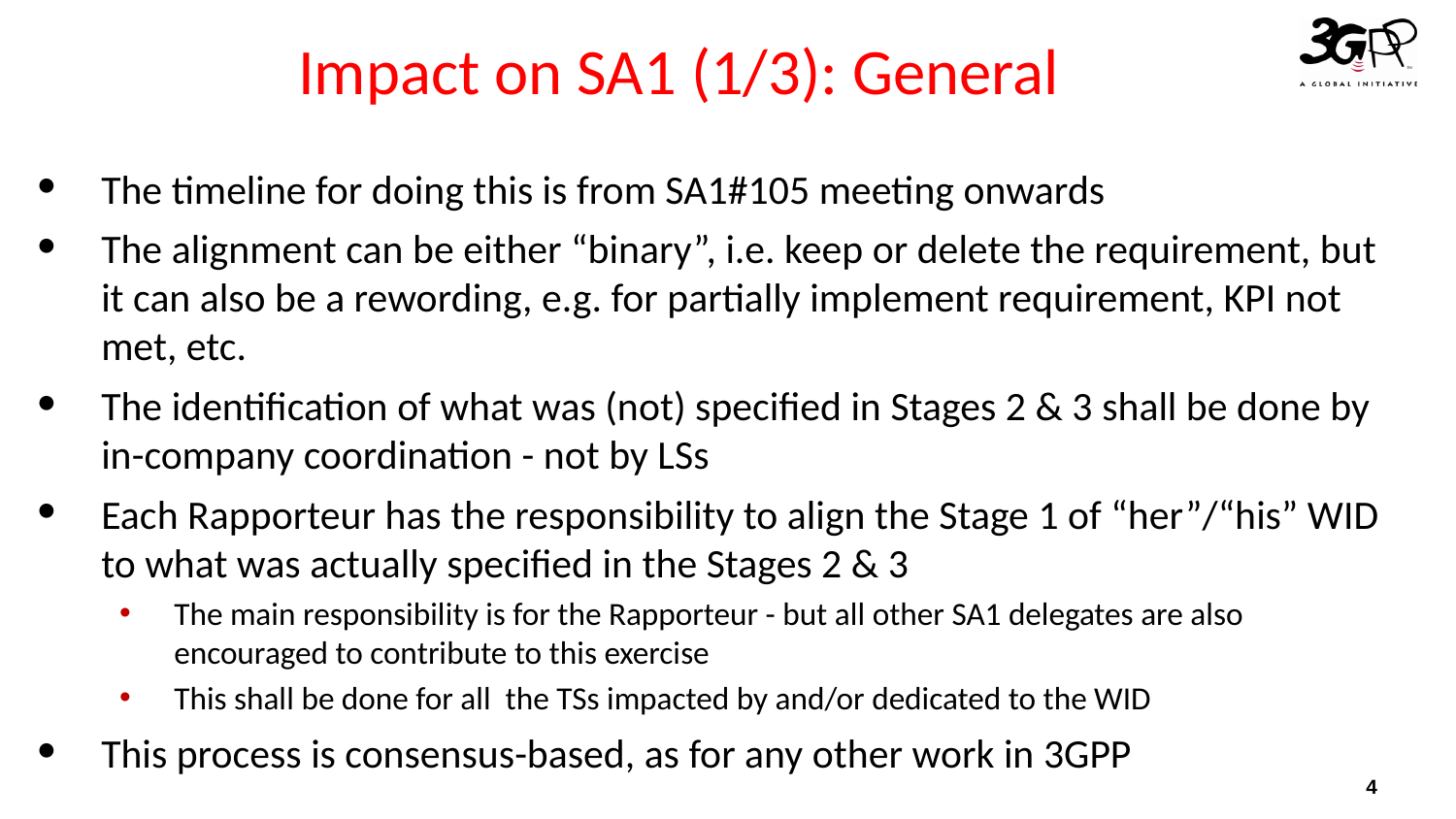

# Impact on SA1 (1/3): General
The timeline for doing this is from SA1#105 meeting onwards
The alignment can be either “binary”, i.e. keep or delete the requirement, but it can also be a rewording, e.g. for partially implement requirement, KPI not met, etc.
The identification of what was (not) specified in Stages 2 & 3 shall be done by in-company coordination - not by LSs
Each Rapporteur has the responsibility to align the Stage 1 of “her”/“his” WID to what was actually specified in the Stages 2 & 3
The main responsibility is for the Rapporteur - but all other SA1 delegates are also encouraged to contribute to this exercise
This shall be done for all  the TSs impacted by and/or dedicated to the WID
This process is consensus-based, as for any other work in 3GPP